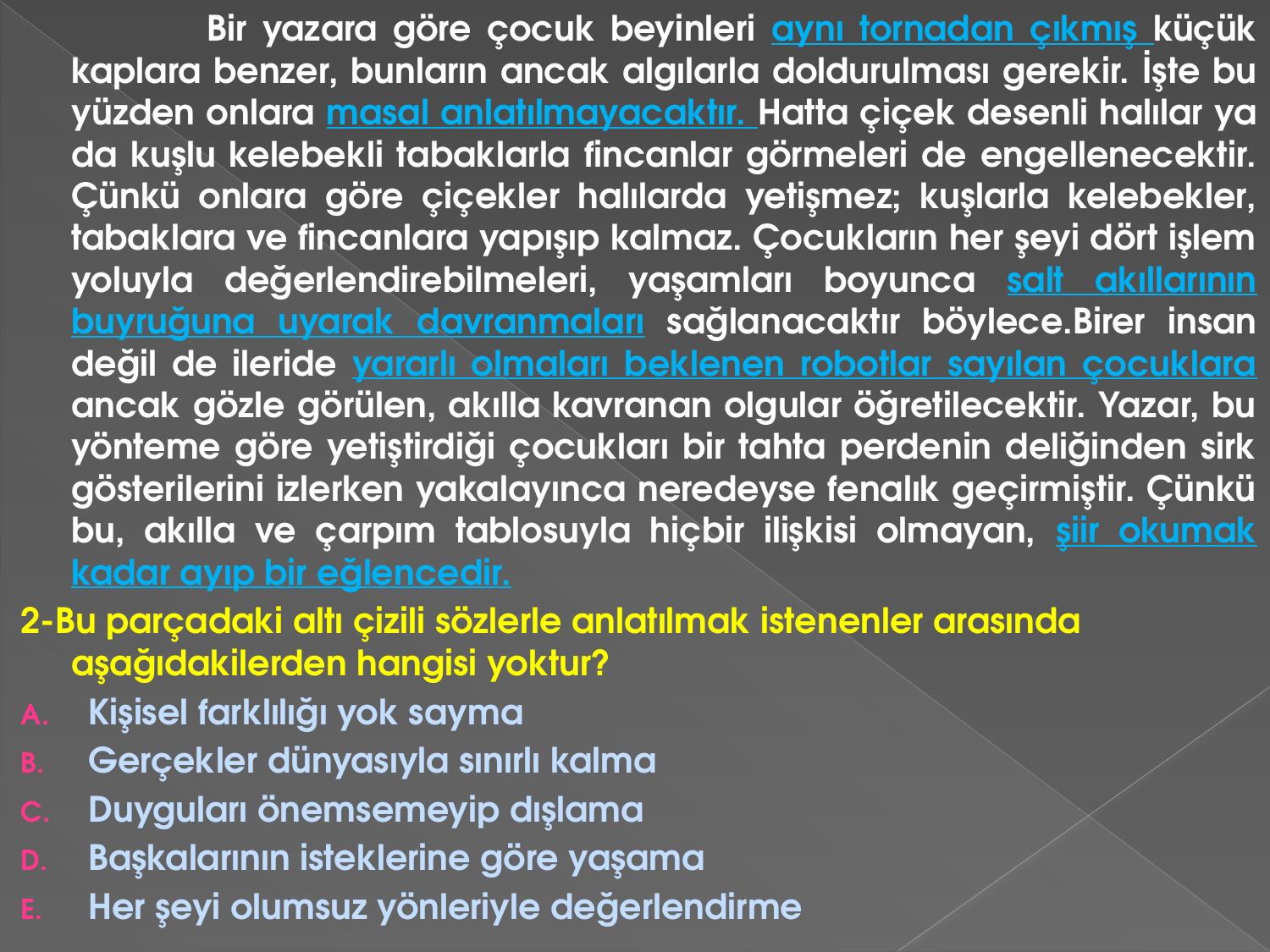

Bir yazara göre çocuk beyinleri aynı tornadan çıkmış küçük kaplara benzer, bunların ancak algılarla doldurulması gerekir. İşte bu yüzden onlara masal anlatılmayacaktır. Hatta çiçek desenli halılar ya da kuşlu kelebekli tabaklarla fincanlar görmeleri de engellenecektir. Çünkü onlara göre çiçekler halılarda yetişmez; kuşlarla kelebekler, tabaklara ve fincanlara yapışıp kalmaz. Çocukların her şeyi dört işlem yoluyla değerlendirebilmeleri, yaşamları boyunca salt akıllarının buyruğuna uyarak davranmaları sağlanacaktır böylece.Birer insan değil de ileride yararlı olmaları beklenen robotlar sayılan çocuklara ancak gözle görülen, akılla kavranan olgular öğretilecektir. Yazar, bu yönteme göre yetiştirdiği çocukları bir tahta perdenin deliğinden sirk gösterilerini izlerken yakalayınca neredeyse fenalık geçirmiştir. Çünkü bu, akılla ve çarpım tablosuyla hiçbir ilişkisi olmayan, şiir okumak kadar ayıp bir eğlencedir.
2-Bu parçadaki altı çizili sözlerle anlatılmak istenenler arasında aşağıdakilerden hangisi yoktur?
Kişisel farklılığı yok sayma
Gerçekler dünyasıyla sınırlı kalma
Duyguları önemsemeyip dışlama
Başkalarının isteklerine göre yaşama
Her şeyi olumsuz yönleriyle değerlendirme